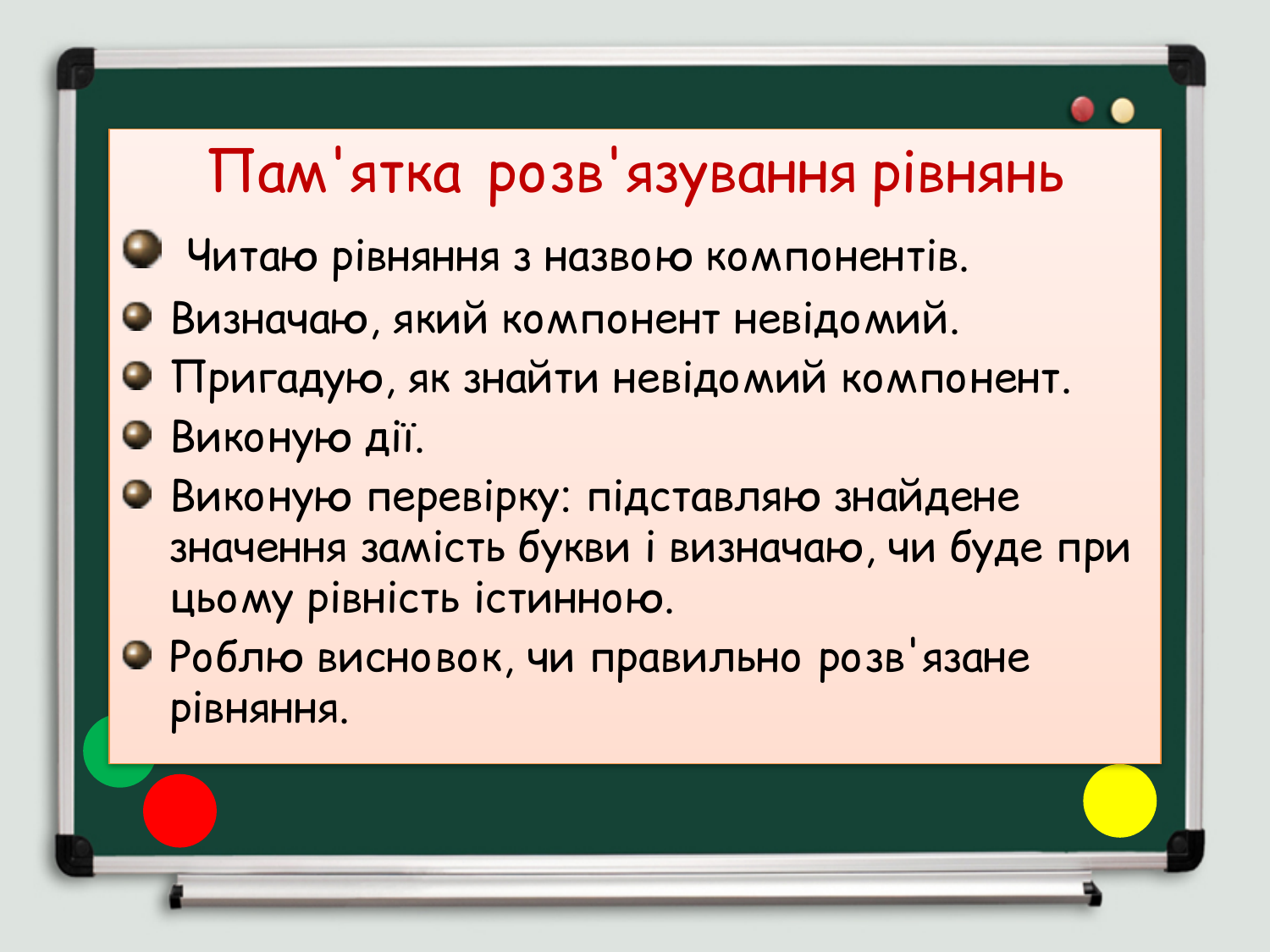

Пам'ятка  розв'язування рівнянь
 Читаю рівняння з назвою компонентів.
Визначаю, який компонент невідомий.
Пригадую, як знайти невідомий компонент.
Виконую дії.
Виконую перевірку: підставляю знайдене значення замість букви і визначаю, чи буде при цьому рівність істинною.
Роблю висновок, чи правильно розв'язане рівняння.